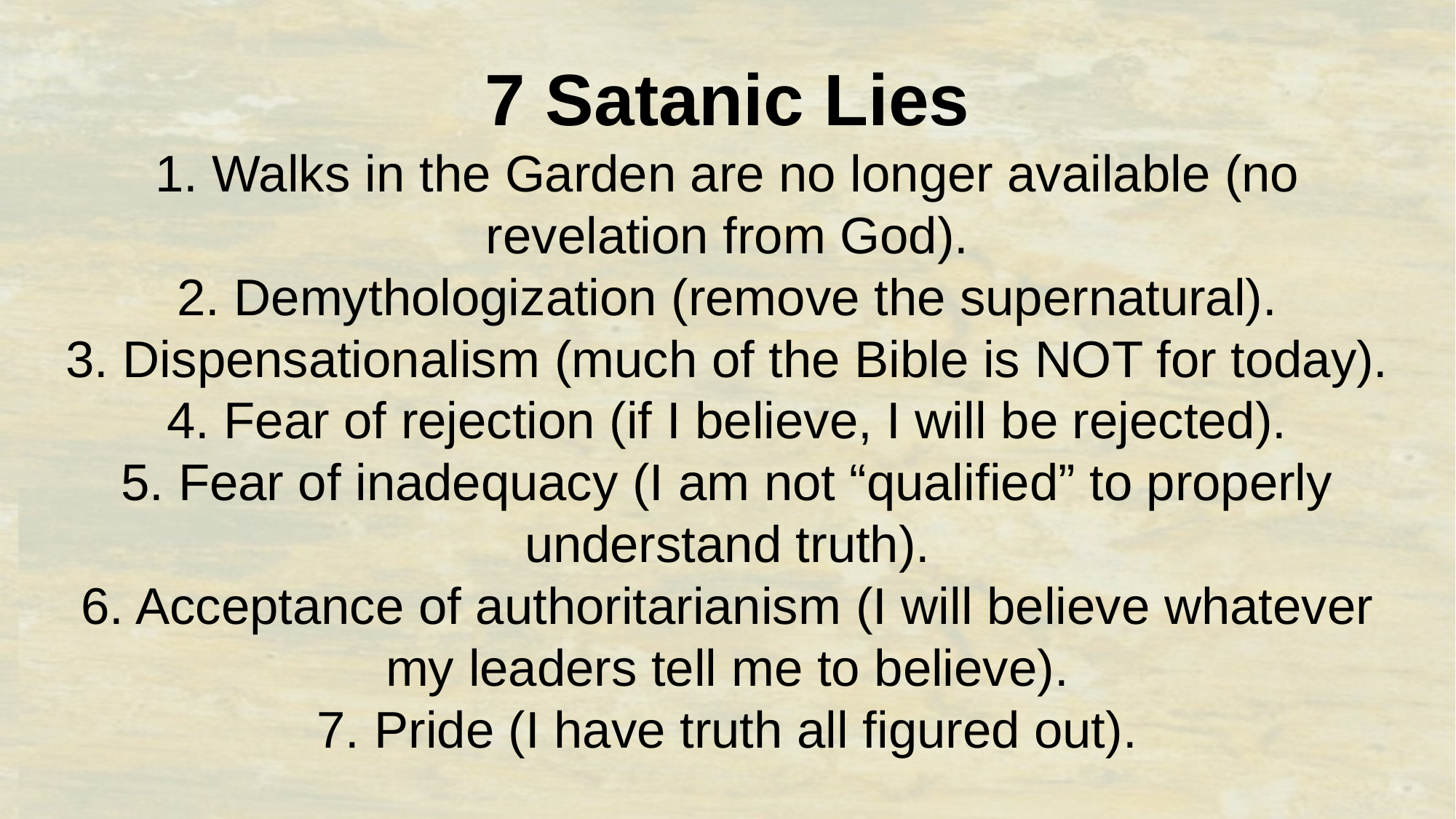

7 Satanic Lies
1. Walks in the Garden are no longer available (no revelation from God).
2. Demythologization (remove the supernatural).
3. Dispensationalism (much of the Bible is NOT for today).
4. Fear of rejection (if I believe, I will be rejected).
5. Fear of inadequacy (I am not “qualified” to properly understand truth).
6. Acceptance of authoritarianism (I will believe whatever my leaders tell me to believe).
7. Pride (I have truth all figured out).